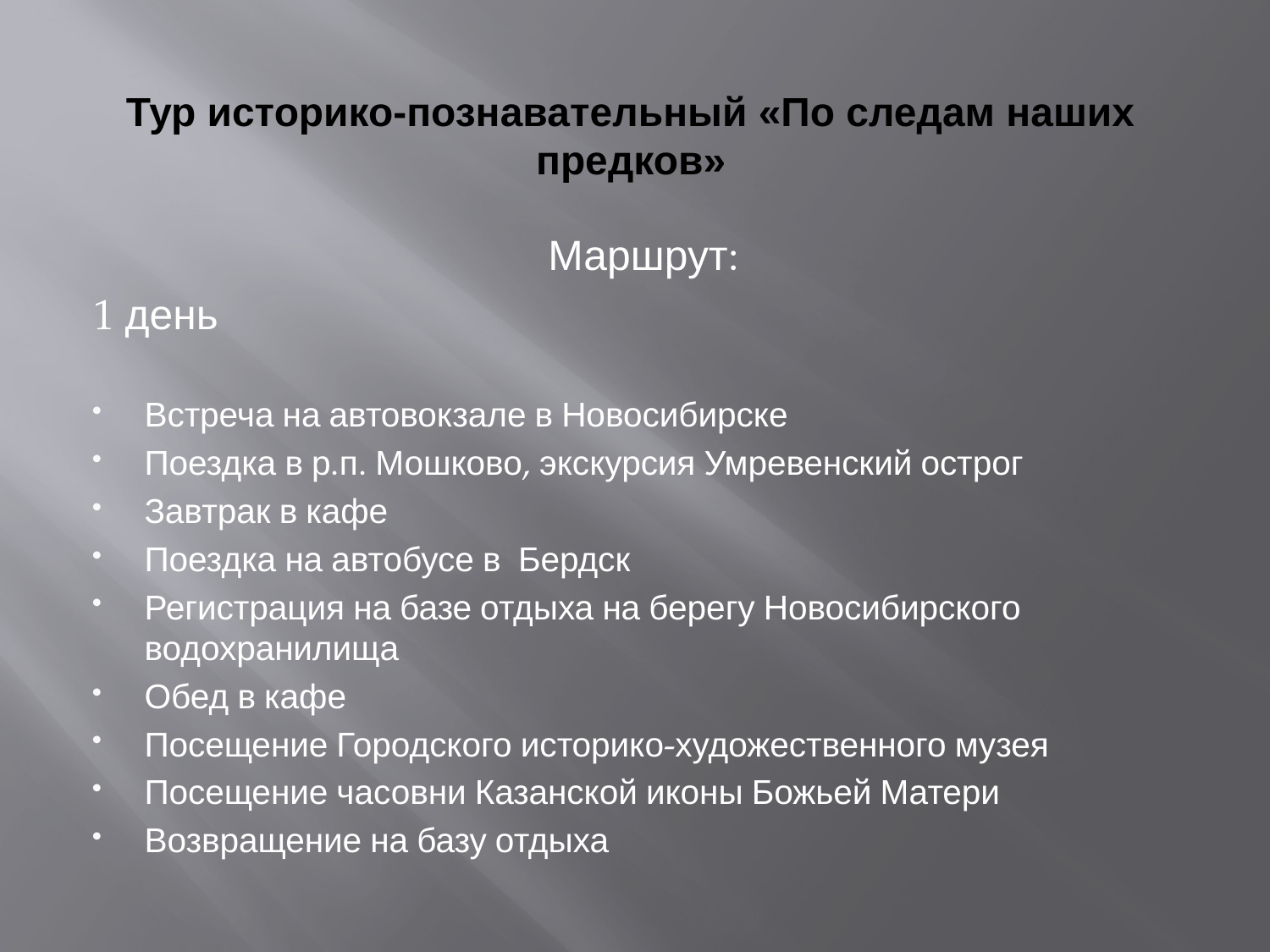

# Тур историко-познавательный «По следам наших предков»
Маршрут:
1 день

Встреча на автовокзале в Новосибирске
Поездка в р.п. Мошково, экскурсия Умревенский острог
Завтрак в кафе
Поездка на автобусе в  Бердск
Регистрация на базе отдыха на берегу Новосибирского водохранилища
Обед в кафе
Посещение Городского историко-художественного музея
Посещение часовни Казанской иконы Божьей Матери
Возвращение на базу отдыха